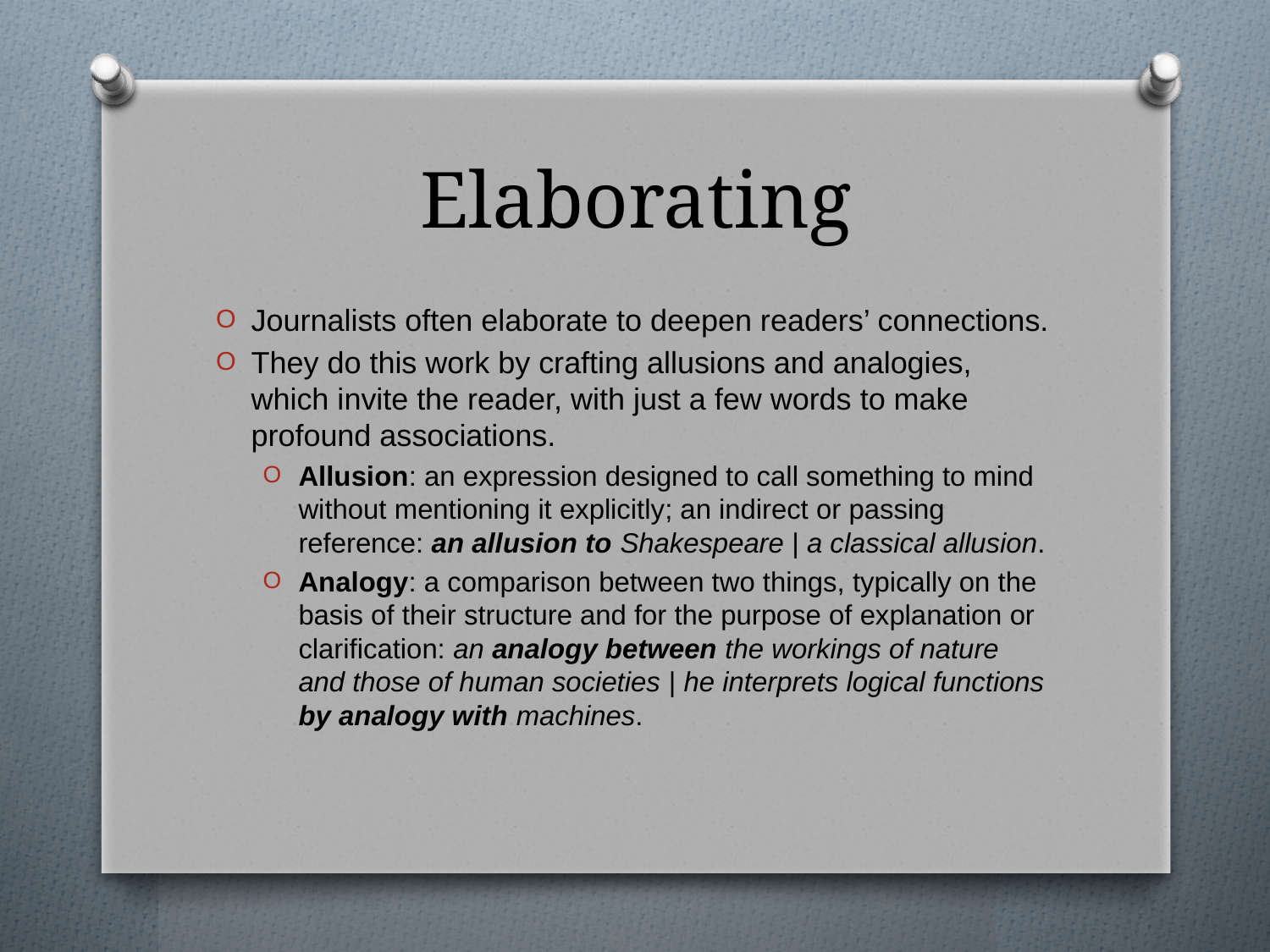

# Elaborating
Journalists often elaborate to deepen readers’ connections.
They do this work by crafting allusions and analogies, which invite the reader, with just a few words to make profound associations.
Allusion: an expression designed to call something to mind without mentioning it explicitly; an indirect or passing reference: an allusion to Shakespeare | a classical allusion.
Analogy: a comparison between two things, typically on the basis of their structure and for the purpose of explanation or clarification: an analogy between the workings of nature and those of human societies | he interprets logical functions by analogy with machines.